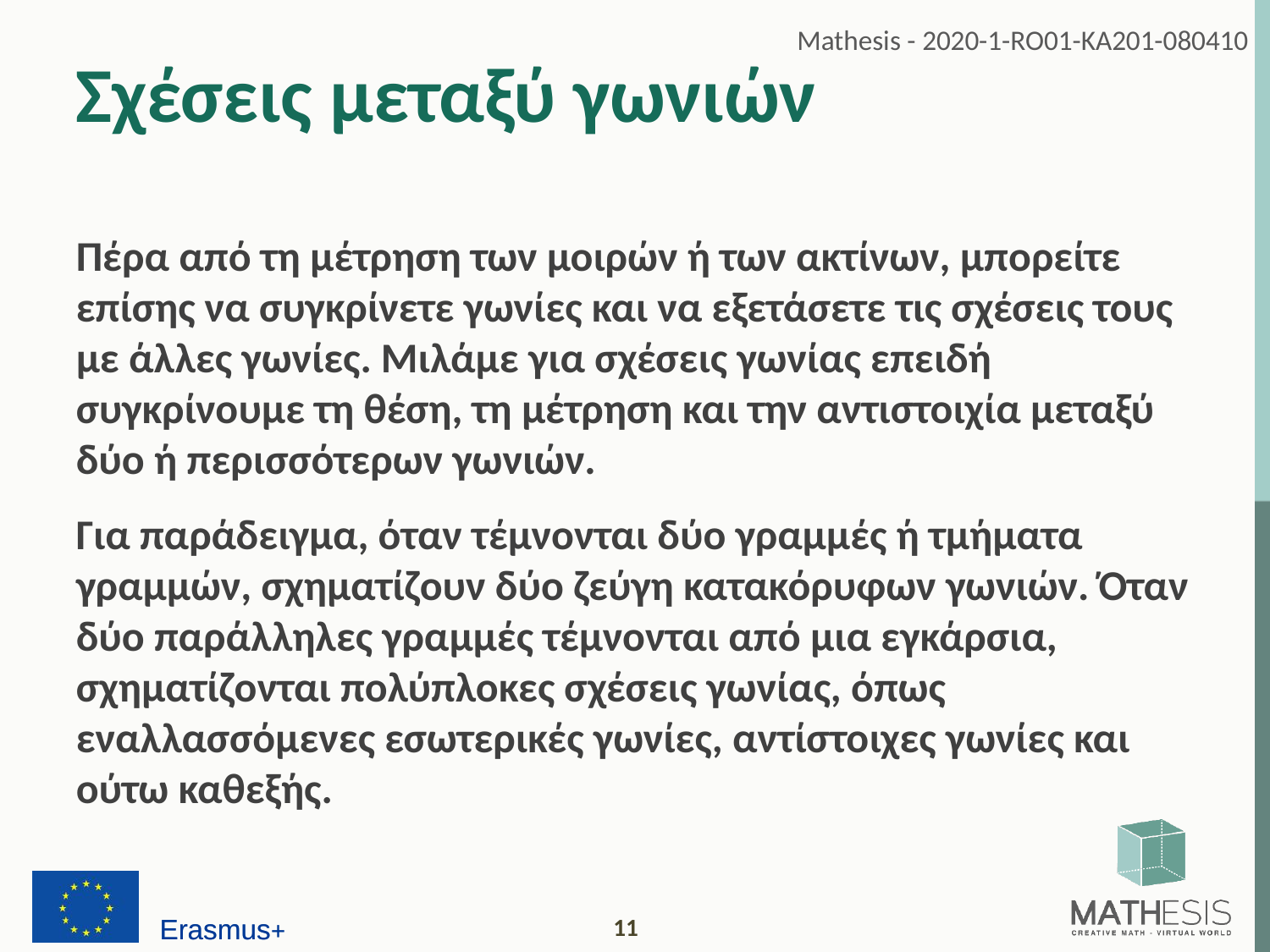

# Σχέσεις μεταξύ γωνιών

Πέρα από τη μέτρηση των μοιρών ή των ακτίνων, μπορείτε επίσης να συγκρίνετε γωνίες και να εξετάσετε τις σχέσεις τους με άλλες γωνίες. Μιλάμε για σχέσεις γωνίας επειδή συγκρίνουμε τη θέση, τη μέτρηση και την αντιστοιχία μεταξύ δύο ή περισσότερων γωνιών.
Για παράδειγμα, όταν τέμνονται δύο γραμμές ή τμήματα γραμμών, σχηματίζουν δύο ζεύγη κατακόρυφων γωνιών. Όταν δύο παράλληλες γραμμές τέμνονται από μια εγκάρσια, σχηματίζονται πολύπλοκες σχέσεις γωνίας, όπως εναλλασσόμενες εσωτερικές γωνίες, αντίστοιχες γωνίες και ούτω καθεξής.